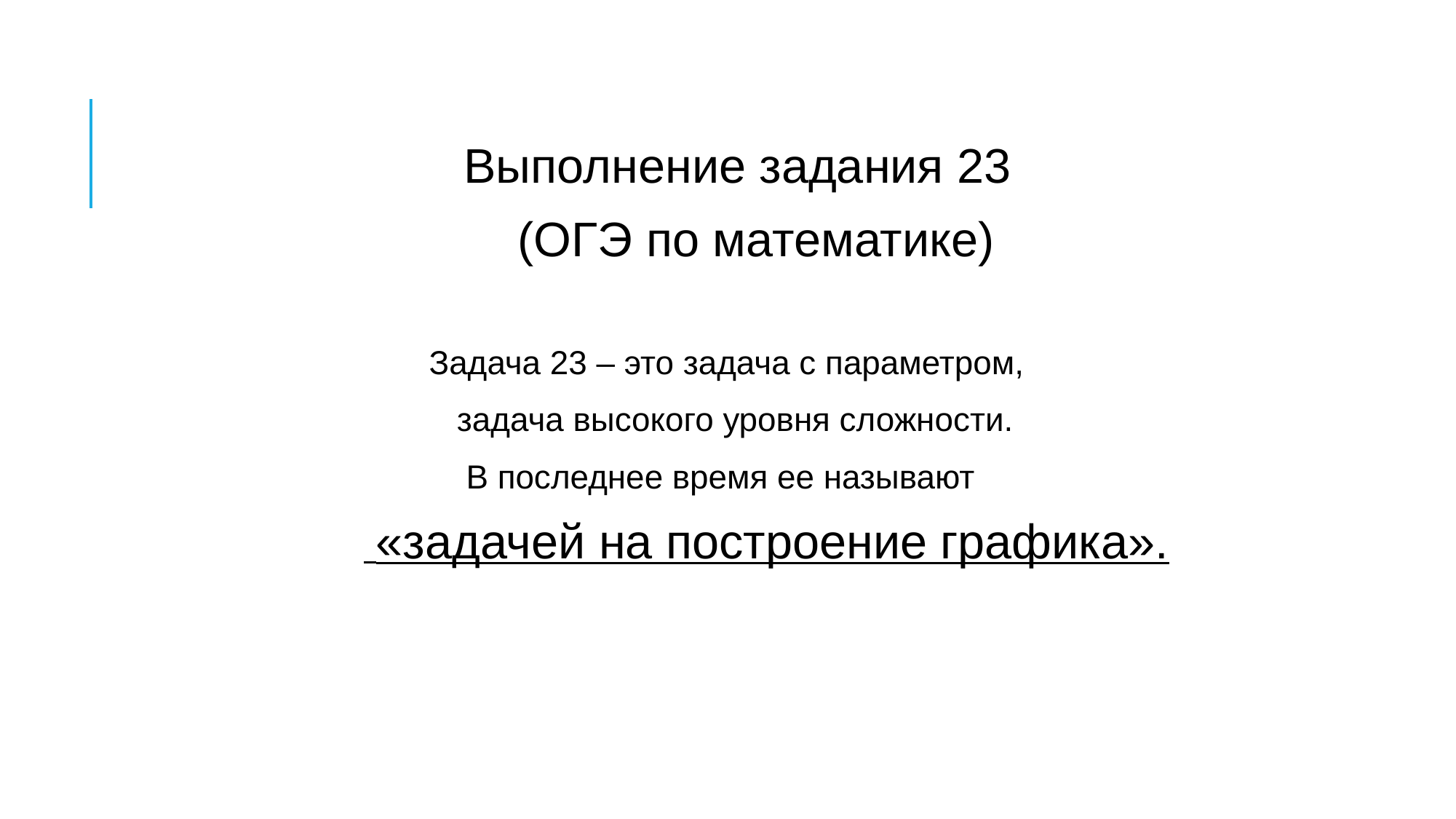

Выполнение задания 23
                         (ОГЭ по математике)

                           Задача 23 – это задача с параметром,
                              задача высокого уровня сложности.
                               В последнее время ее называют
                     «задачей на построение графика».